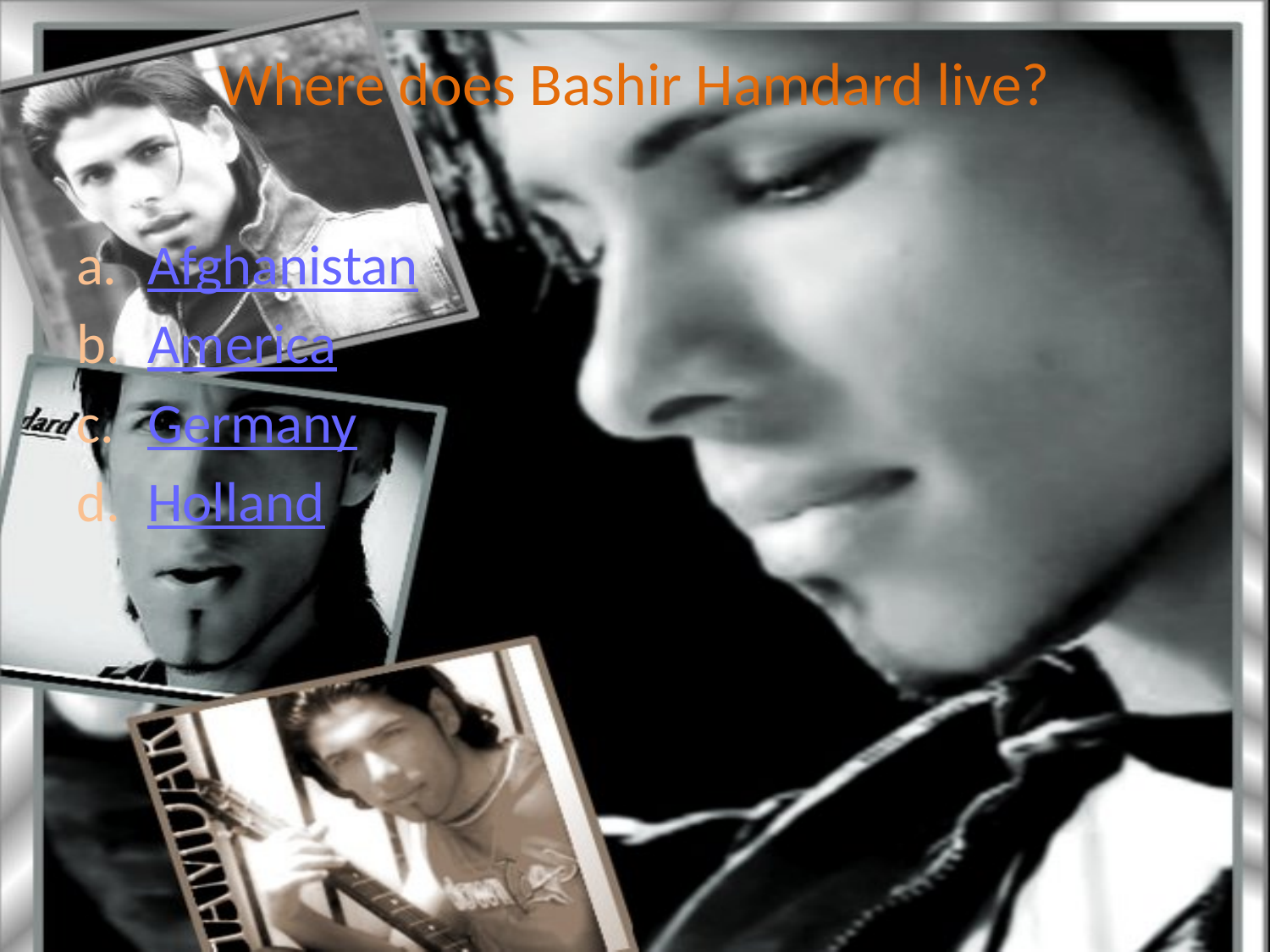

# Where does Bashir Hamdard live?
Afghanistan
America
Germany
Holland